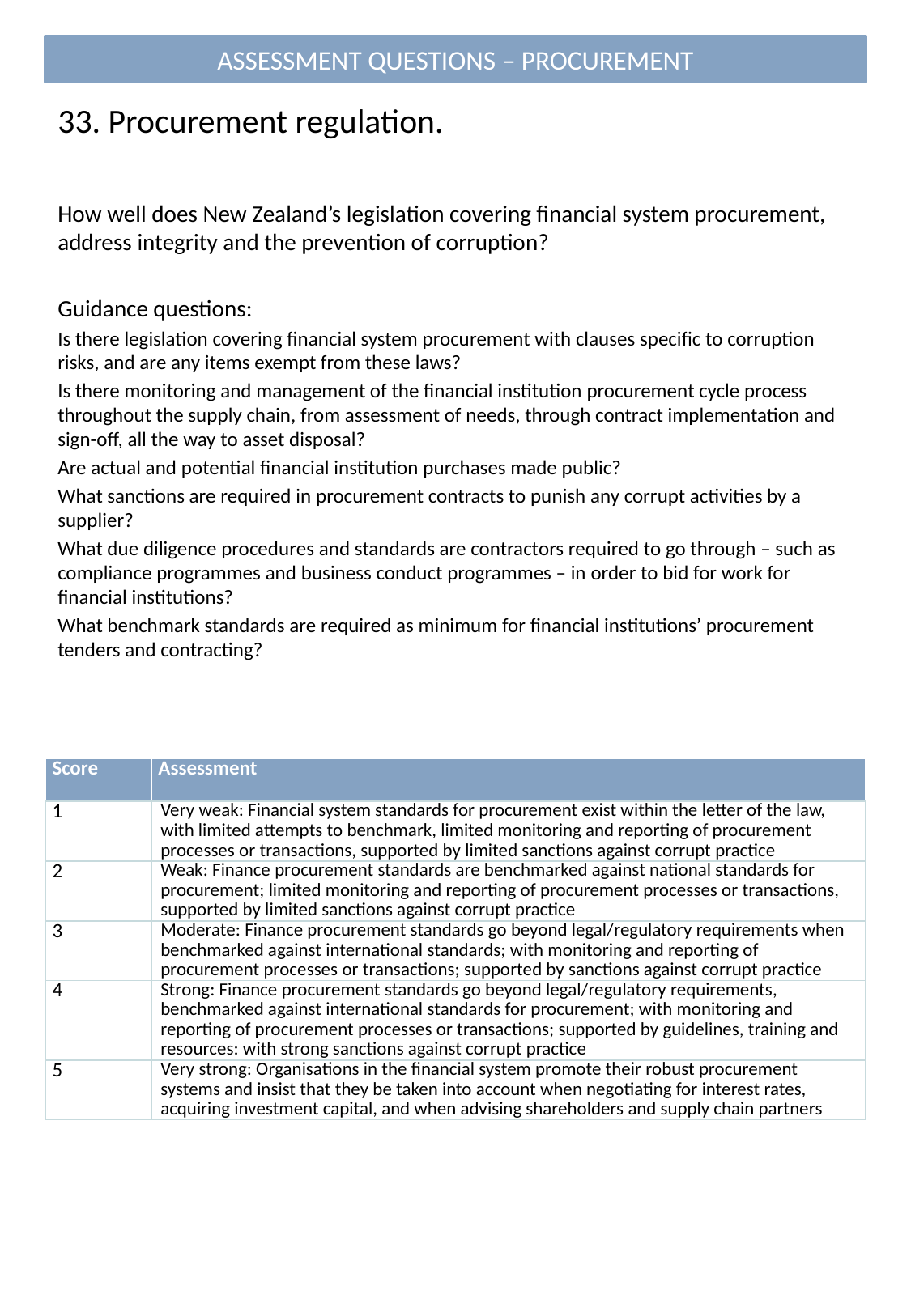

ASSESSMENT QUESTIONS – PROCUREMENT
# 33. Procurement regulation.
How well does New Zealand’s legislation covering financial system procurement, address integrity and the prevention of corruption?

Guidance questions:
Is there legislation covering financial system procurement with clauses specific to corruption risks, and are any items exempt from these laws?
Is there monitoring and management of the financial institution procurement cycle process throughout the supply chain, from assessment of needs, through contract implementation and sign-off, all the way to asset disposal?
Are actual and potential financial institution purchases made public?
What sanctions are required in procurement contracts to punish any corrupt activities by a supplier?
What due diligence procedures and standards are contractors required to go through – such as compliance programmes and business conduct programmes – in order to bid for work for financial institutions?
What benchmark standards are required as minimum for financial institutions’ procurement tenders and contracting?
| Score | Assessment |
| --- | --- |
| 1 | Very weak: Financial system standards for procurement exist within the letter of the law, with limited attempts to benchmark, limited monitoring and reporting of procurement processes or transactions, supported by limited sanctions against corrupt practice |
| 2 | Weak: Finance procurement standards are benchmarked against national standards for procurement; limited monitoring and reporting of procurement processes or transactions, supported by limited sanctions against corrupt practice |
| 3 | Moderate: Finance procurement standards go beyond legal/regulatory requirements when benchmarked against international standards; with monitoring and reporting of procurement processes or transactions; supported by sanctions against corrupt practice |
| 4 | Strong: Finance procurement standards go beyond legal/regulatory requirements, benchmarked against international standards for procurement; with monitoring and reporting of procurement processes or transactions; supported by guidelines, training and resources: with strong sanctions against corrupt practice |
| 5 | Very strong: Organisations in the financial system promote their robust procurement systems and insist that they be taken into account when negotiating for interest rates, acquiring investment capital, and when advising shareholders and supply chain partners |